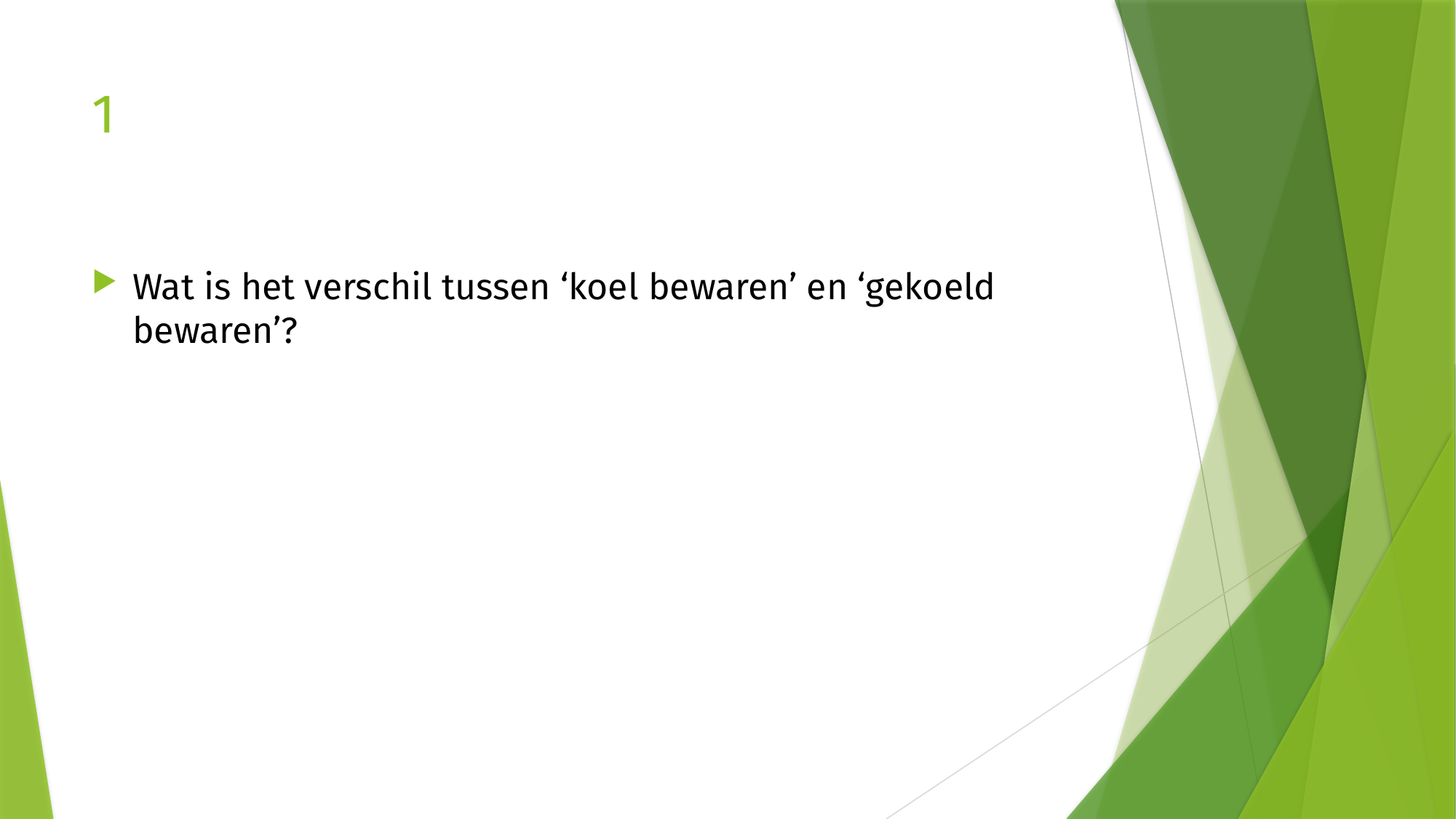

# 1
Wat is het verschil tussen ‘koel bewaren’ en ‘gekoeld bewaren’?